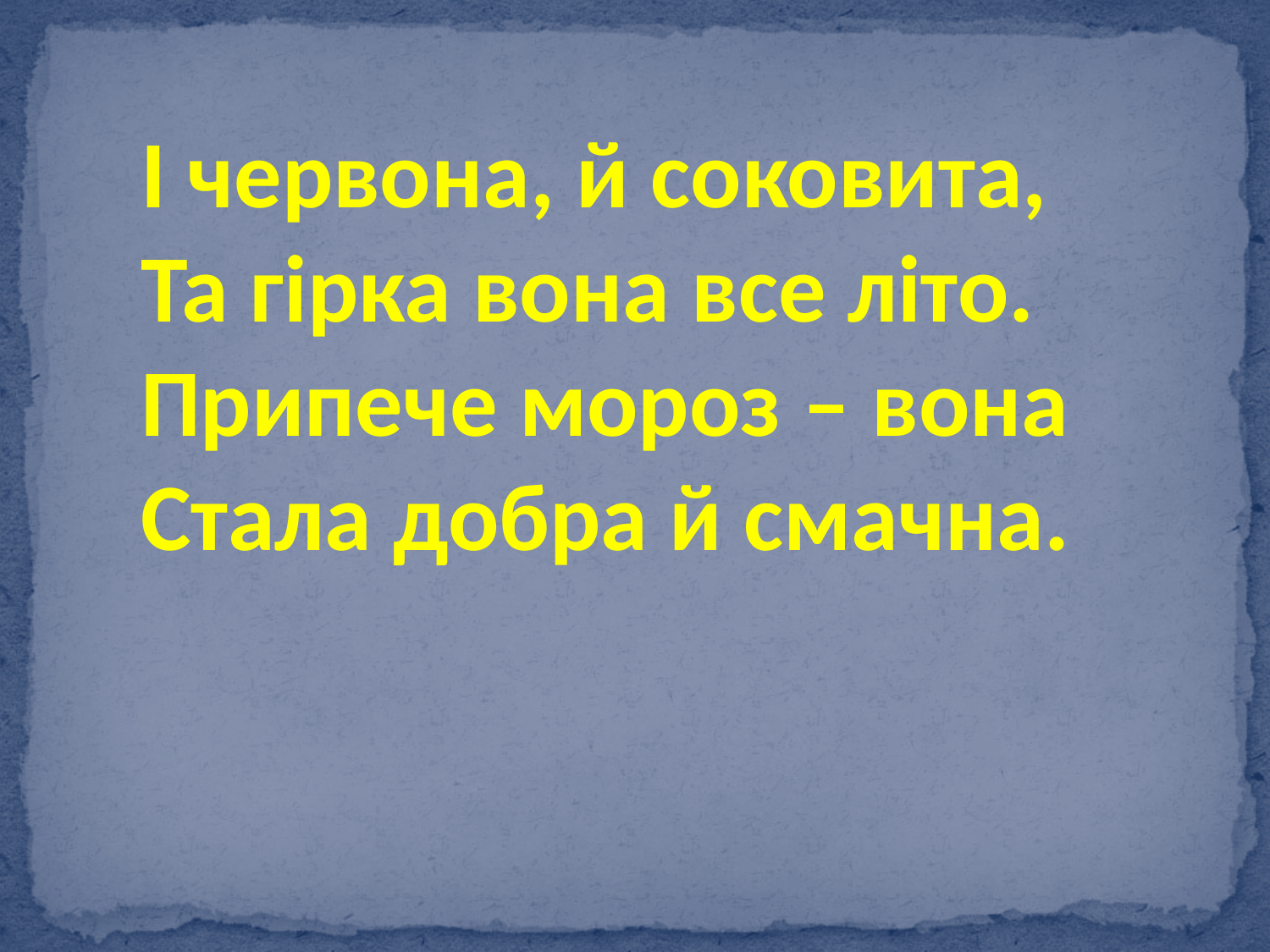

#
   І червона, й соковита,
   Та гірка вона все літо.
   Припече мороз – вона
   Стала добра й смачна.